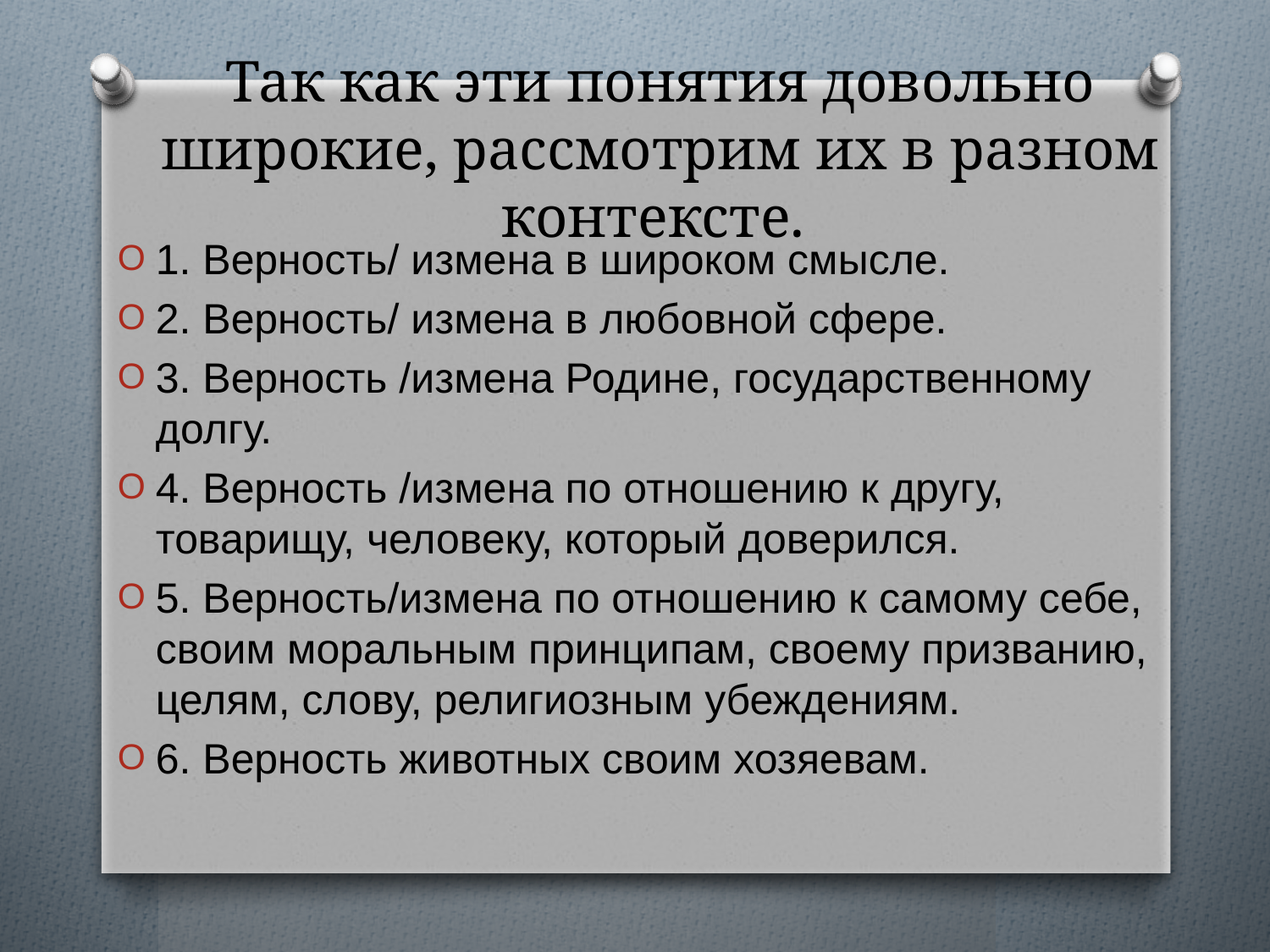

# Так как эти понятия довольно широкие, рассмотрим их в разном контексте.
1. Верность/ измена в широком смысле.
2. Верность/ измена в любовной сфере.
3. Верность /измена Родине, государственному долгу.
4. Верность /измена по отношению к другу, товарищу, человеку, который доверился.
5. Верность/измена по отношению к самому себе, своим моральным принципам, своему призванию, целям, слову, религиозным убеждениям.
6. Верность животных своим хозяевам.